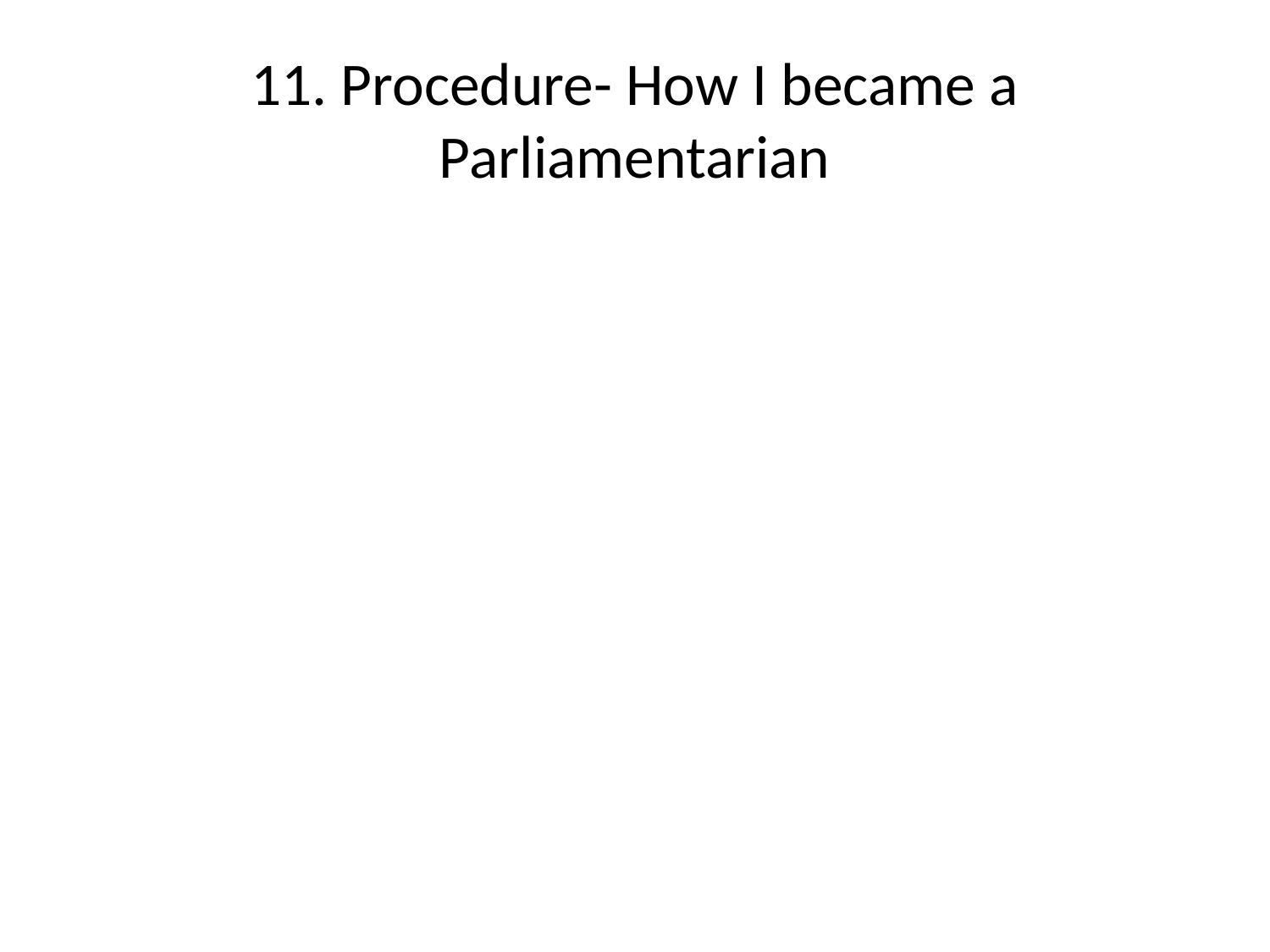

# 11. Procedure- How I became a Parliamentarian